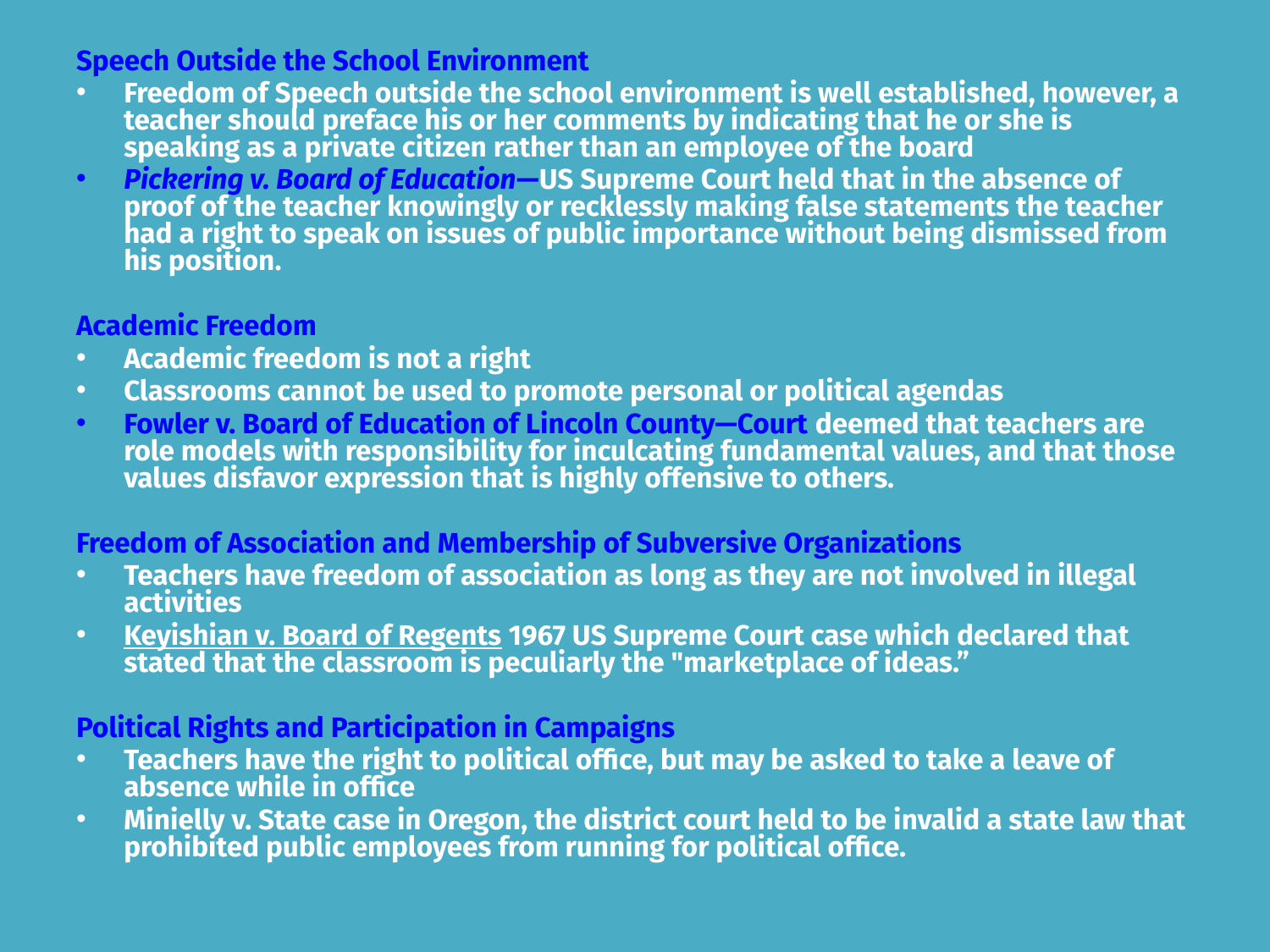

Speech Outside the School Environment
Freedom of Speech outside the school environment is well established, however, a teacher should preface his or her comments by indicating that he or she is speaking as a private citizen rather than an employee of the board
Pickering v. Board of Education—US Supreme Court held that in the absence of proof of the teacher knowingly or recklessly making false statements the teacher had a right to speak on issues of public importance without being dismissed from his position.

Academic Freedom
Academic freedom is not a right
Classrooms cannot be used to promote personal or political agendas
Fowler v. Board of Education of Lincoln County—Court deemed that teachers are role models with responsibility for inculcating fundamental values, and that those values disfavor expression that is highly offensive to others.

Freedom of Association and Membership of Subversive Organizations
Teachers have freedom of association as long as they are not involved in illegal activities
Keyishian v. Board of Regents 1967 US Supreme Court case which declared that stated that the classroom is peculiarly the "marketplace of ideas.”

Political Rights and Participation in Campaigns
Teachers have the right to political office, but may be asked to take a leave of absence while in office
Minielly v. State case in Oregon, the district court held to be invalid a state law that prohibited public employees from running for political office.